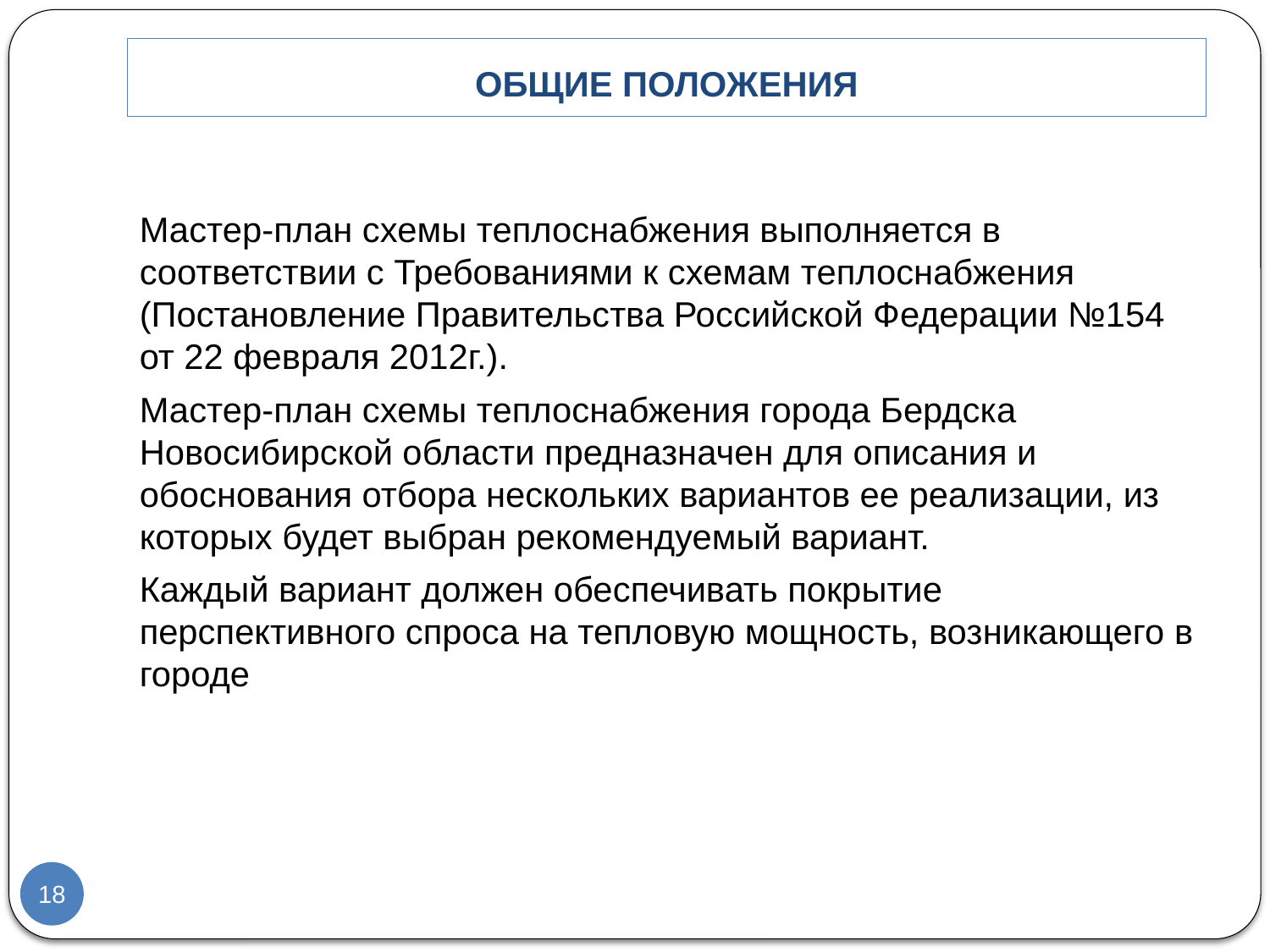

# ОБЩИЕ ПОЛОЖЕНИЯ
Мастер-план схемы теплоснабжения выполняется в соответствии с Требованиями к схемам теплоснабжения (Постановление Правительства Российской Федерации №154 от 22 февраля 2012г.).
Мастер-план схемы теплоснабжения города Бердска Новосибирской области предназначен для описания и обоснования отбора нескольких вариантов ее реализации, из которых будет выбран рекомендуемый вариант.
Каждый вариант должен обеспечивать покрытие перспективного спроса на тепловую мощность, возникающего в городе
18